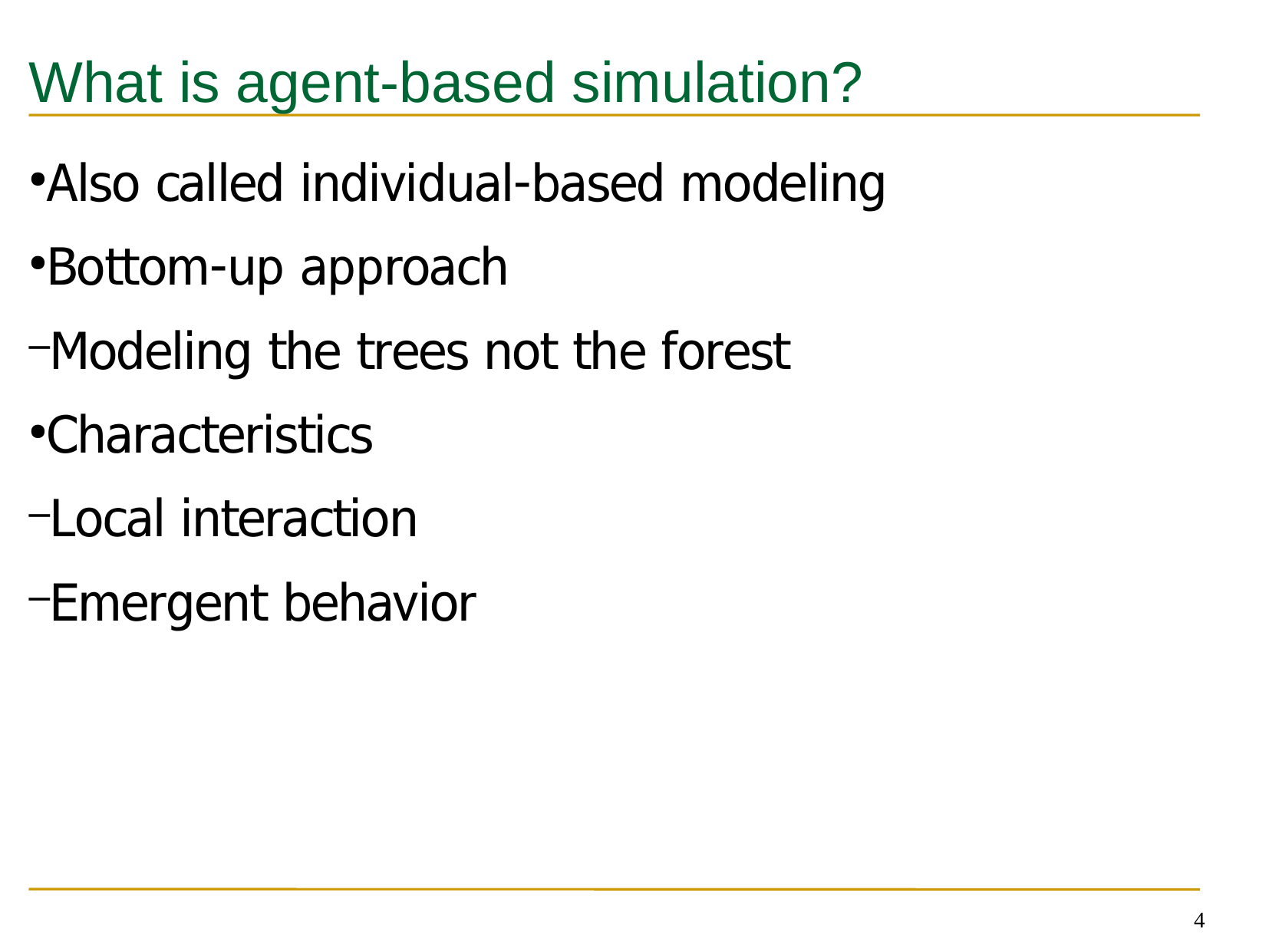

What is agent-based simulation?
Also called individual-based modeling
Bottom-up approach
Modeling the trees not the forest
Characteristics
Local interaction
Emergent behavior

4